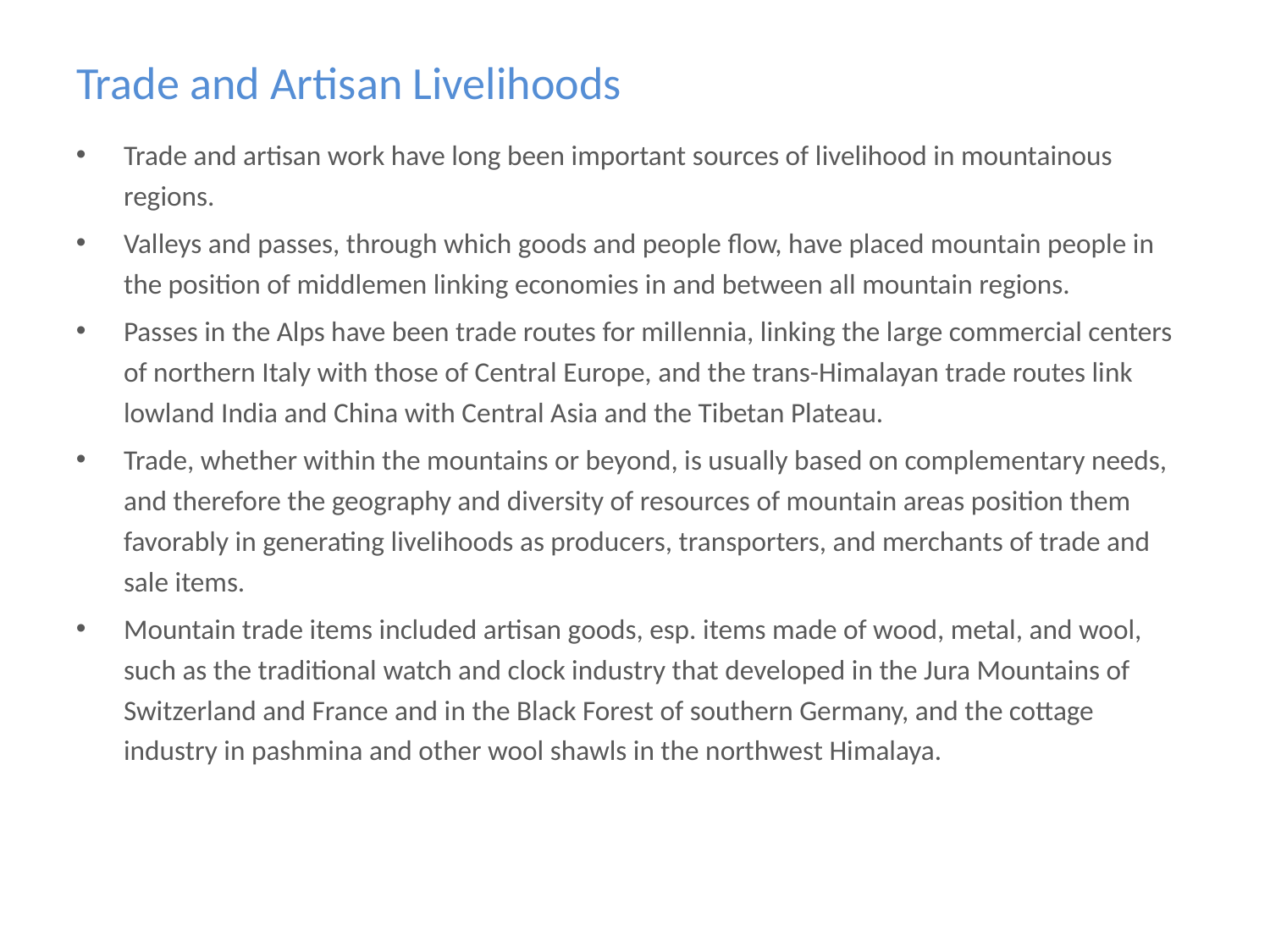

# Trade and Artisan Livelihoods
Trade and artisan work have long been important sources of livelihood in mountainous regions.
Valleys and passes, through which goods and people flow, have placed mountain people in the position of middlemen linking economies in and between all mountain regions.
Passes in the Alps have been trade routes for millennia, linking the large commercial centers of northern Italy with those of Central Europe, and the trans-Himalayan trade routes link lowland India and China with Central Asia and the Tibetan Plateau.
Trade, whether within the mountains or beyond, is usually based on complementary needs, and therefore the geography and diversity of resources of mountain areas position them favorably in generating livelihoods as producers, transporters, and merchants of trade and sale items.
Mountain trade items included artisan goods, esp. items made of wood, metal, and wool, such as the traditional watch and clock industry that developed in the Jura Mountains of Switzerland and France and in the Black Forest of southern Germany, and the cottage industry in pashmina and other wool shawls in the northwest Himalaya.